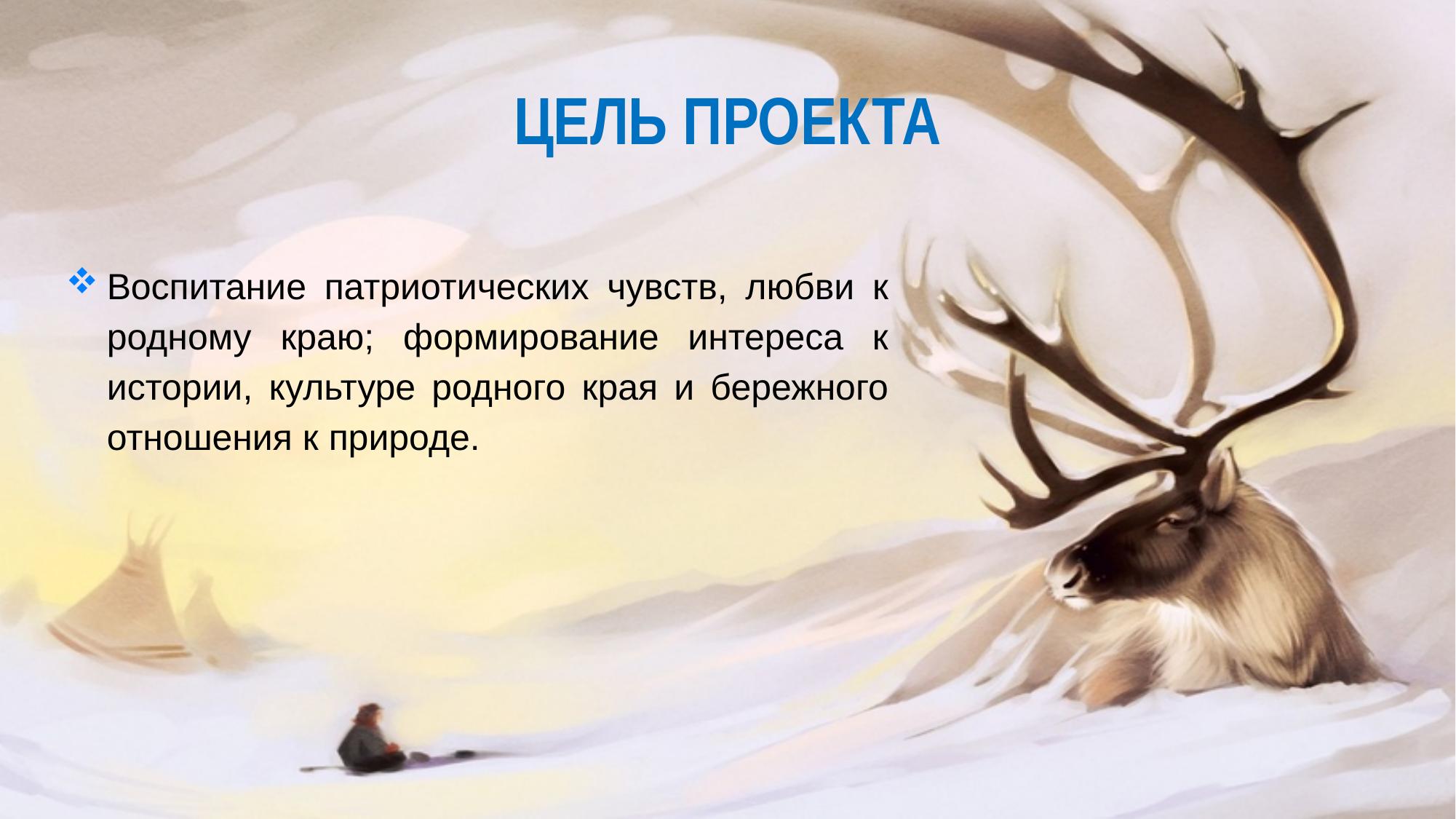

# ЦЕЛЬ ПРОЕКТА
Воспитание патриотических чувств, любви к родному краю; формирование интереса к истории, культуре родного края и бережного отношения к природе.